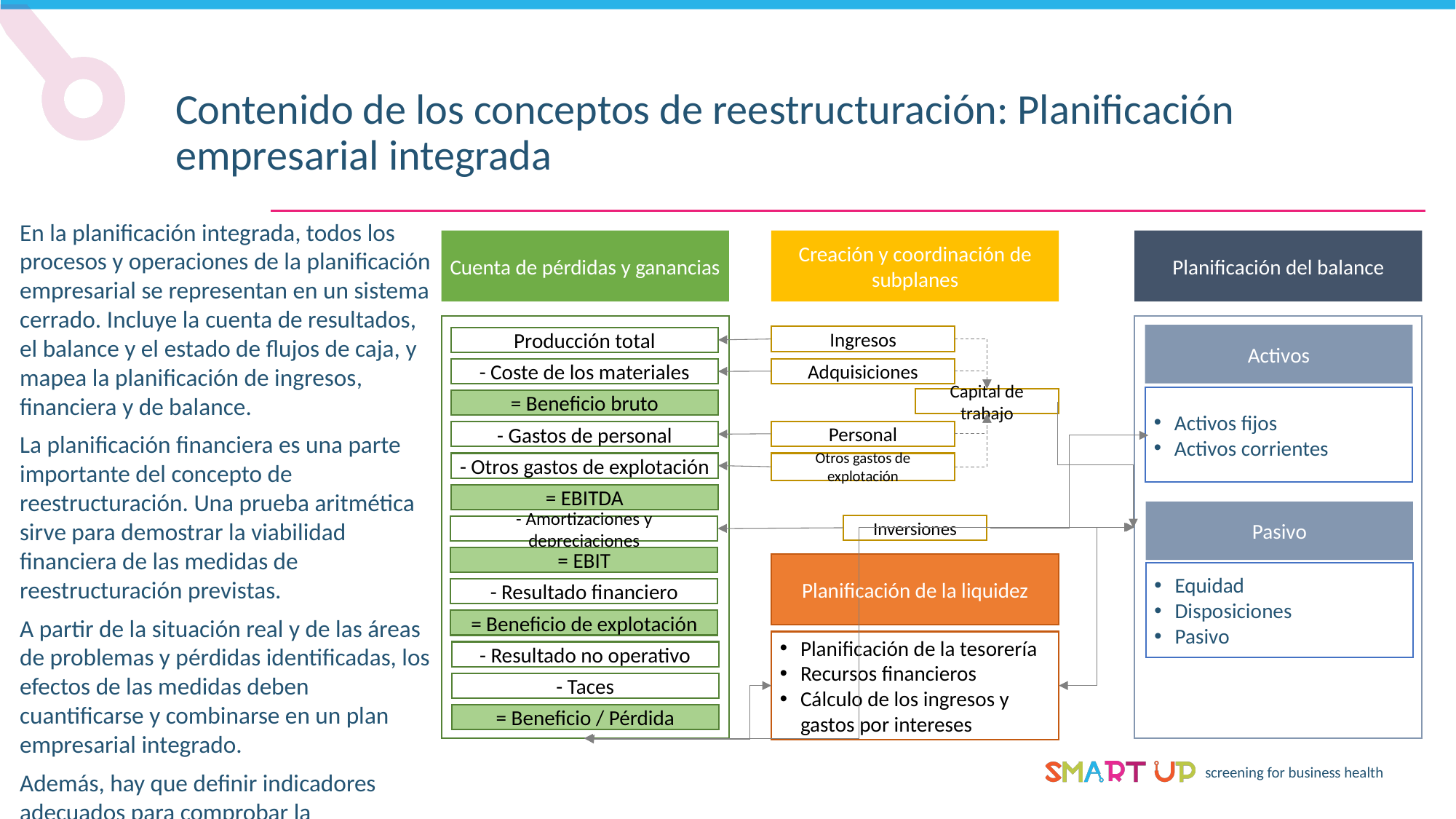

Contenido de los conceptos de reestructuración: Planificación empresarial integrada
En la planificación integrada, todos los procesos y operaciones de la planificación empresarial se representan en un sistema cerrado. Incluye la cuenta de resultados, el balance y el estado de flujos de caja, y mapea la planificación de ingresos, financiera y de balance.
La planificación financiera es una parte importante del concepto de reestructuración. Una prueba aritmética sirve para demostrar la viabilidad financiera de las medidas de reestructuración previstas.
A partir de la situación real y de las áreas de problemas y pérdidas identificadas, los efectos de las medidas deben cuantificarse y combinarse en un plan empresarial integrado.
Además, hay que definir indicadores adecuados para comprobar la plausibilidad del concepto de reestructuración.
Cuenta de pérdidas y ganancias
Creación y coordinación de subplanes
Planificación del balance

Activos
Ingresos
Producción total
Adquisiciones
- Coste de los materiales
Activos fijos
Activos corrientes
Capital de trabajo
= Beneficio bruto
Personal
- Gastos de personal
- Otros gastos de explotación
Otros gastos de explotación
= EBITDA
Pasivo
Inversiones
- Amortizaciones y depreciaciones
= EBIT
Planificación de la liquidez
Equidad
Disposiciones
Pasivo
- Resultado financiero
= Beneficio de explotación
Planificación de la tesorería
Recursos financieros
Cálculo de los ingresos y gastos por intereses
- Resultado no operativo
- Taces
= Beneficio / Pérdida